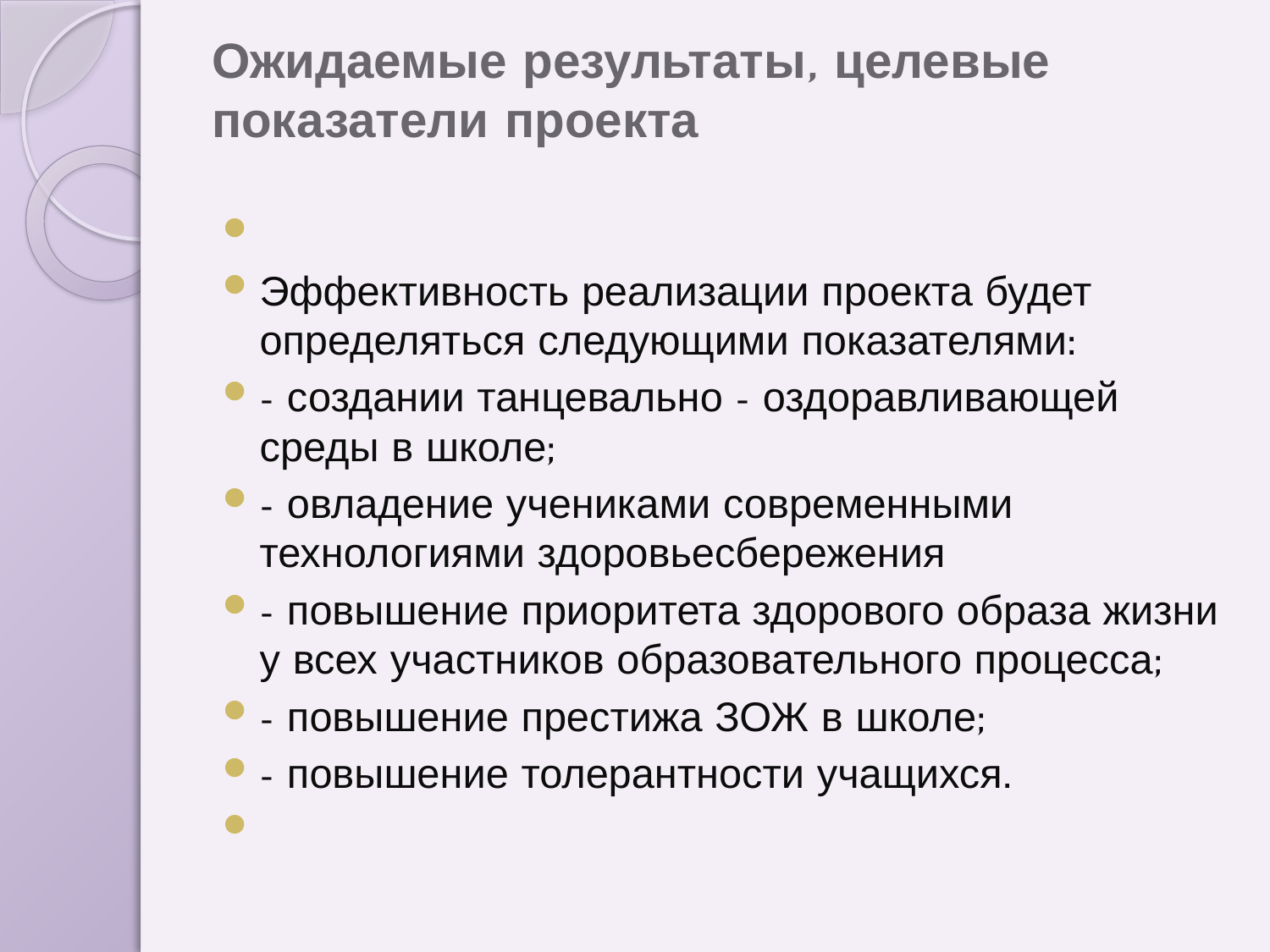

# Ожидаемые результаты, целевые показатели проекта

Эффективность реализации проекта будет определяться следующими показателями:
- создании танцевально - оздоравливающей среды в школе;
- овладение учениками современными технологиями здоровьесбережения
- повышение приоритета здорового образа жизни у всех участников образовательного процесса;
- повышение престижа ЗОЖ в школе;
- повышение толерантности учащихся.